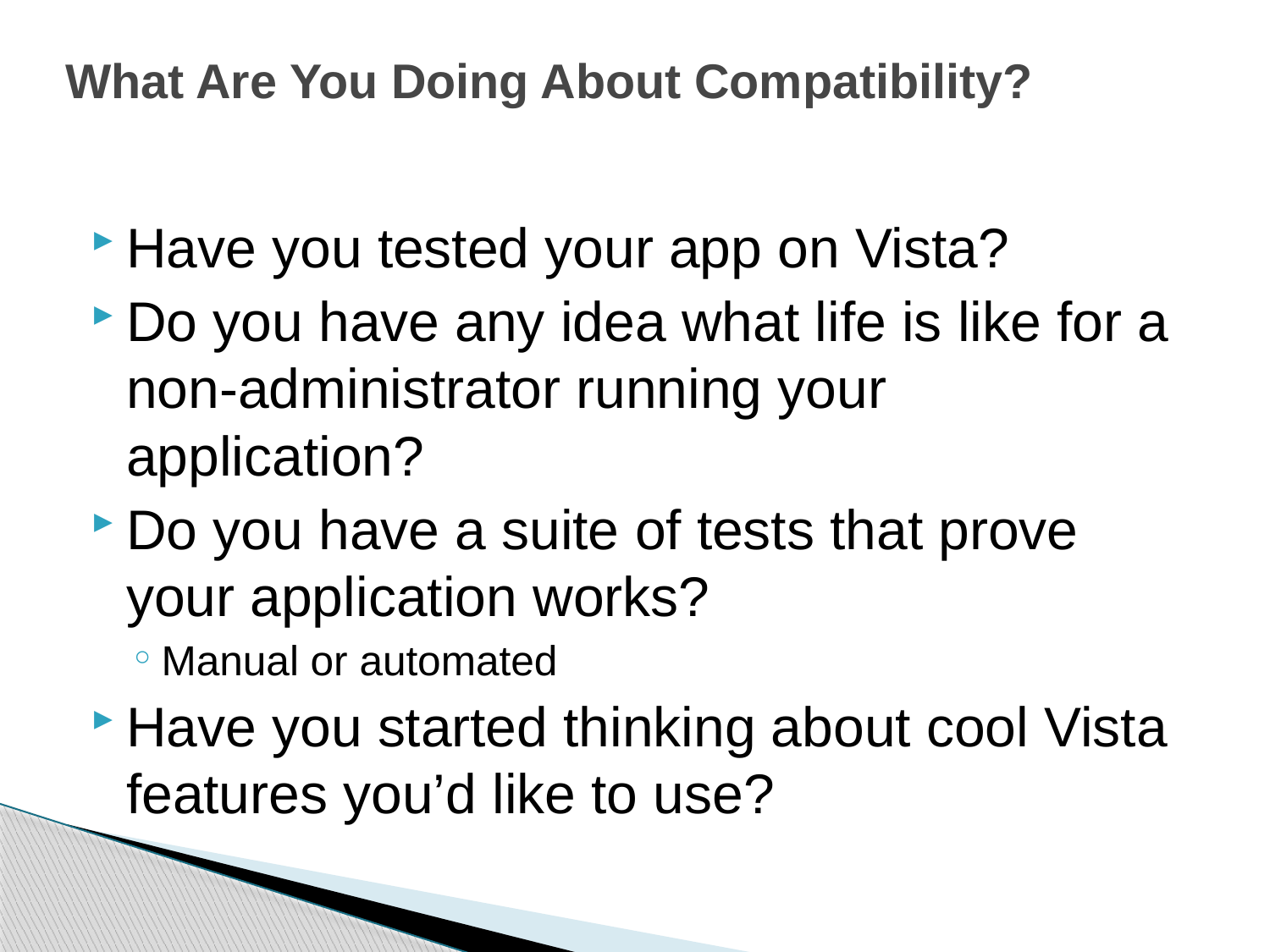

# What Are You Doing About Compatibility?
Have you tested your app on Vista?
Do you have any idea what life is like for a non-administrator running your application?
Do you have a suite of tests that prove your application works?
Manual or automated
Have you started thinking about cool Vista features you’d like to use?